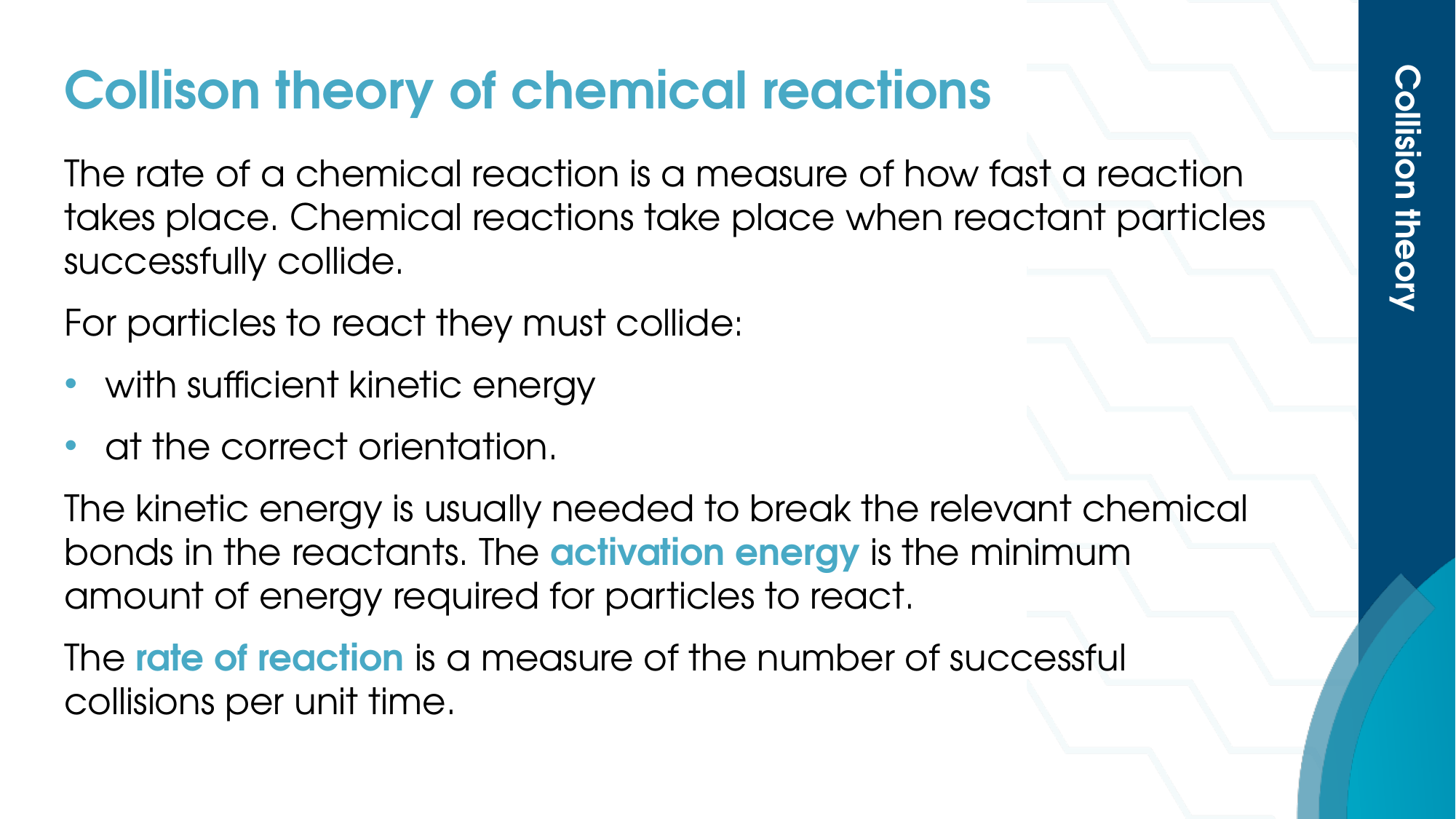

# Collison theory of chemical reactions
The rate of a chemical reaction is a measure of how fast a reaction takes place. Chemical reactions take place when reactant particles successfully collide.
For particles to react they must collide:
with sufficient kinetic energy
at the correct orientation.
The kinetic energy is usually needed to break the relevant chemical bonds in the reactants. The activation energy is the minimum amount of energy required for particles to react.
The rate of reaction is a measure of the number of successful collisions per unit time.

Collision theory